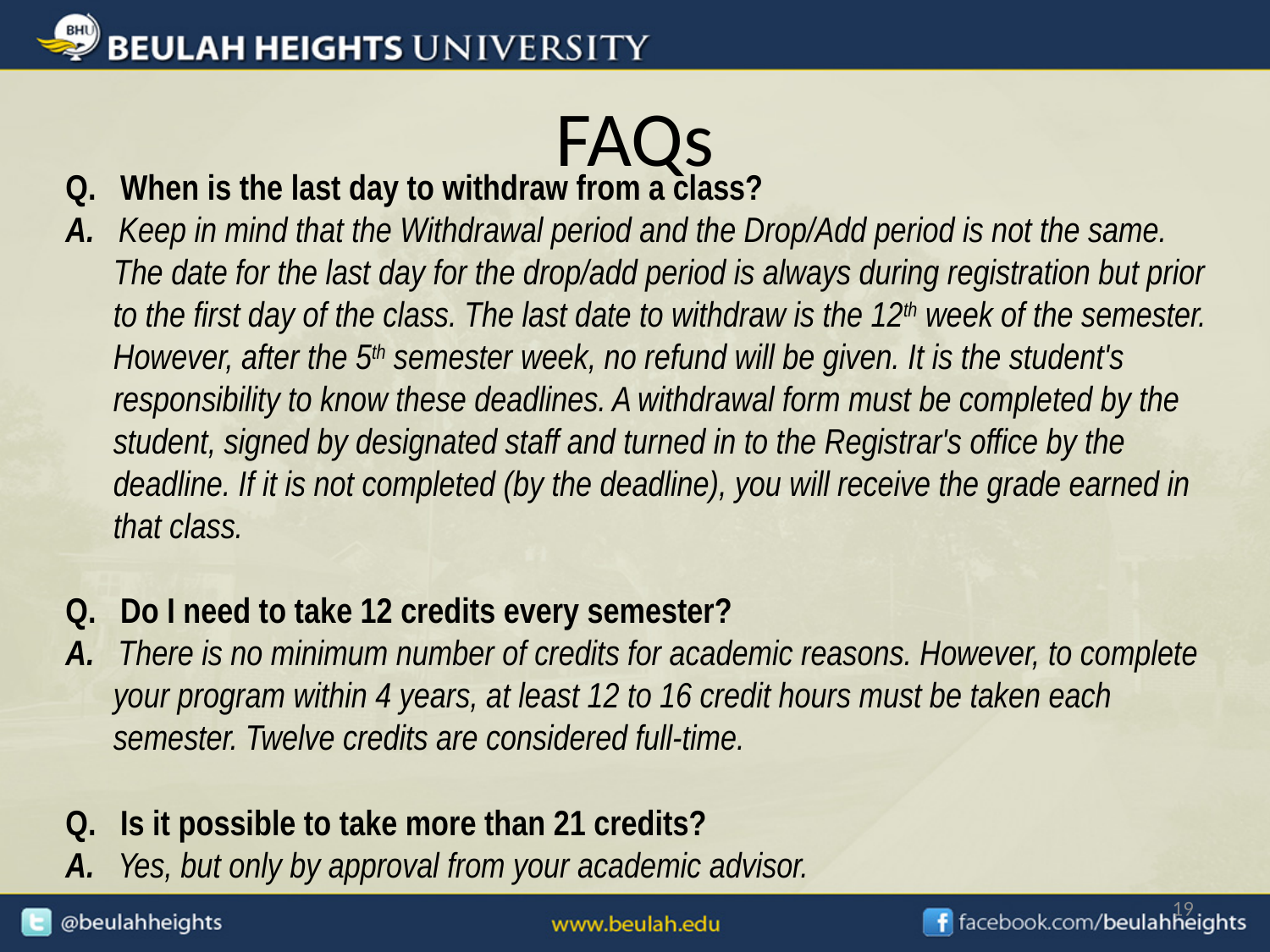

# FAQs
Q.   When is the last day to withdraw from a class?
A.   Keep in mind that the Withdrawal period and the Drop/Add period is not the same. The date for the last day for the drop/add period is always during registration but prior to the first day of the class. The last date to withdraw is the 12th week of the semester. However, after the 5th semester week, no refund will be given. It is the student's responsibility to know these deadlines. A withdrawal form must be completed by the student, signed by designated staff and turned in to the Registrar's office by the deadline. If it is not completed (by the deadline), you will receive the grade earned in that class.

Q.   Do I need to take 12 credits every semester?
A.   There is no minimum number of credits for academic reasons. However, to complete your program within 4 years, at least 12 to 16 credit hours must be taken each semester. Twelve credits are considered full-time.

Q.   Is it possible to take more than 21 credits?
A.   Yes, but only by approval from your academic advisor.
19